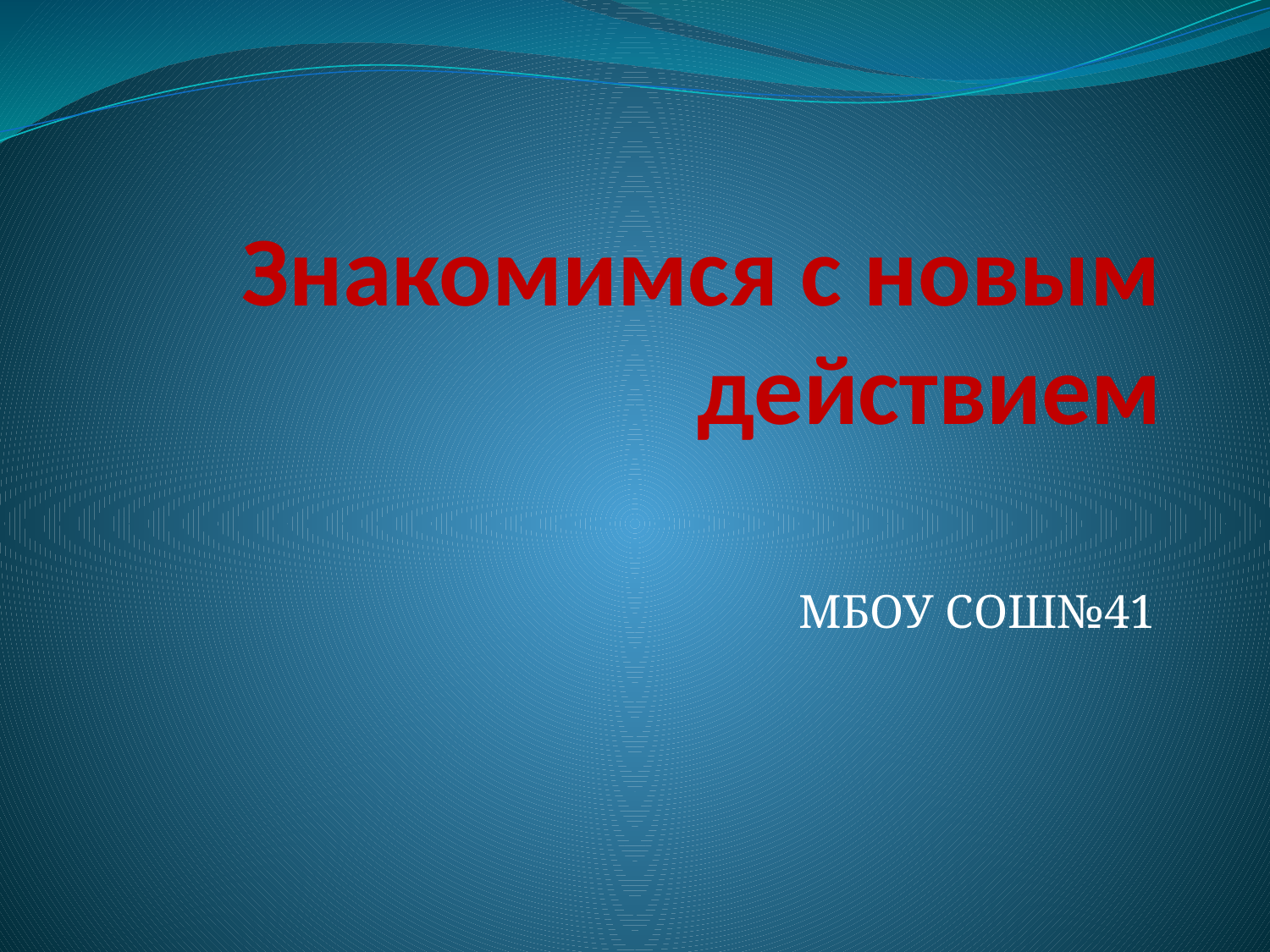

# Знакомимся с новым действием

МБОУ СОШ№41